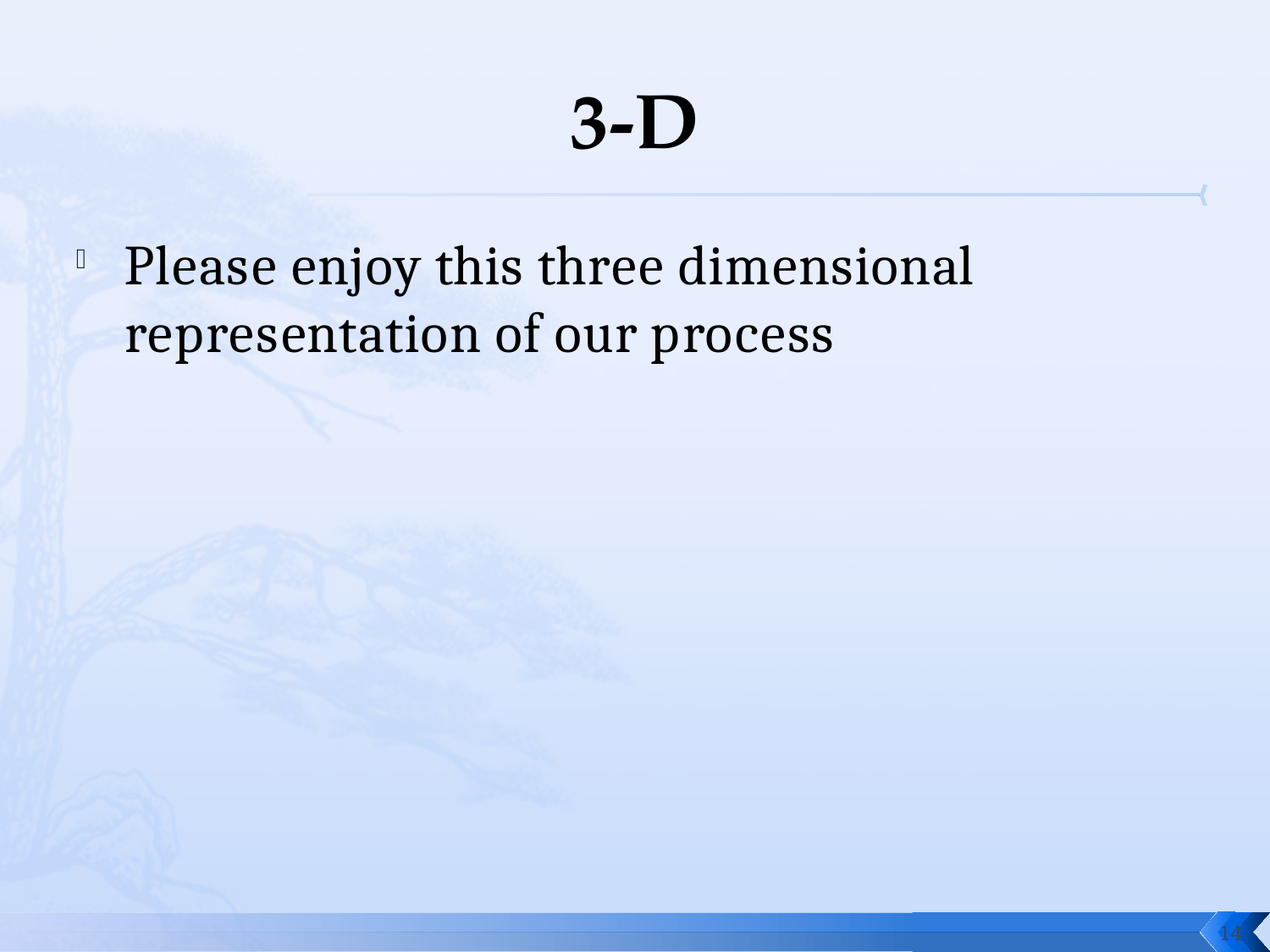

# 3-D
Please enjoy this three dimensional representation of our process
14